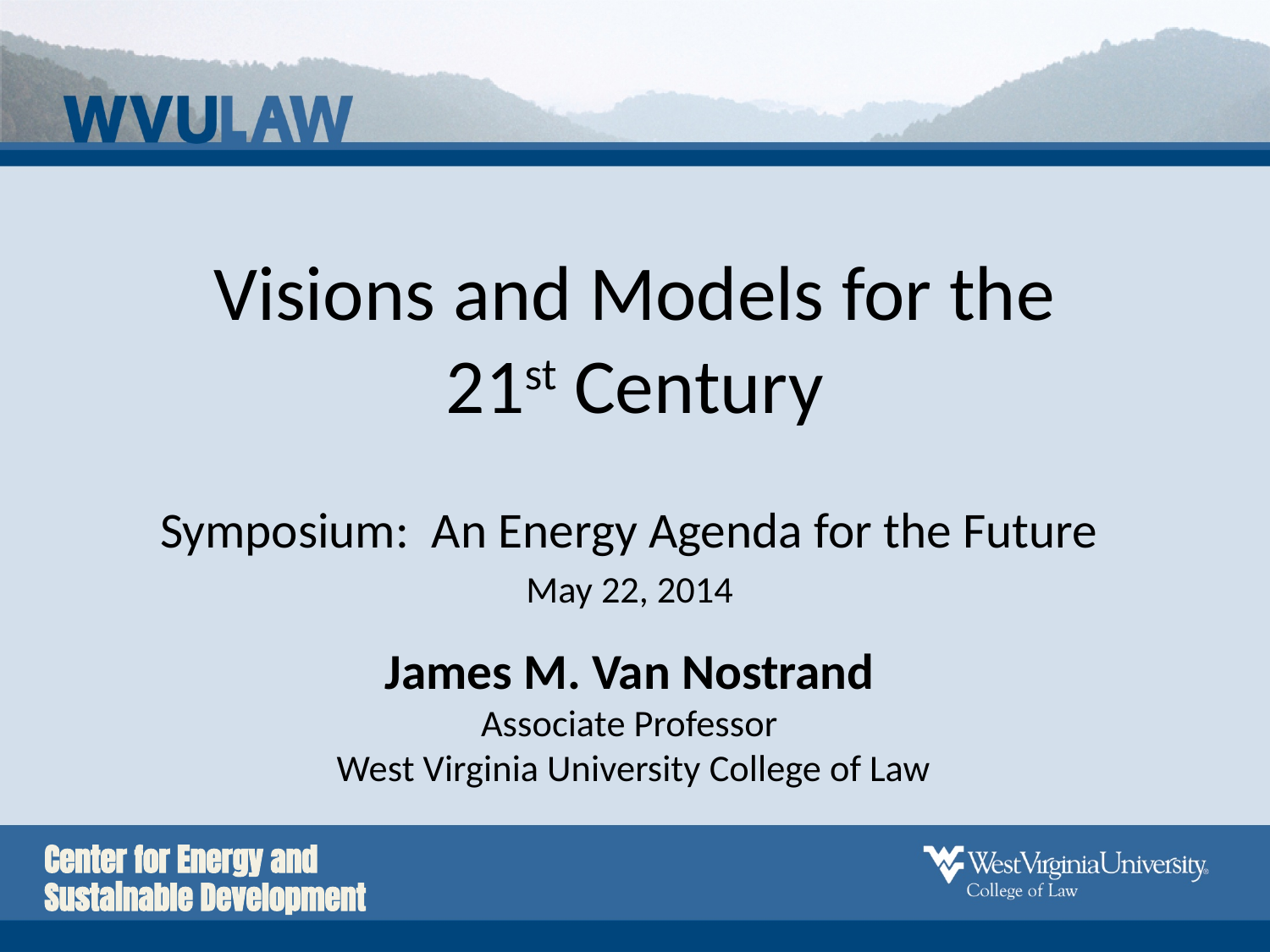

# Visions and Models for the 21st Century
Symposium:  An Energy Agenda for the Future
May 22, 2014
James M. Van Nostrand
Associate Professor
 West Virginia University College of Law

Center for Energy and
Sustainable Development